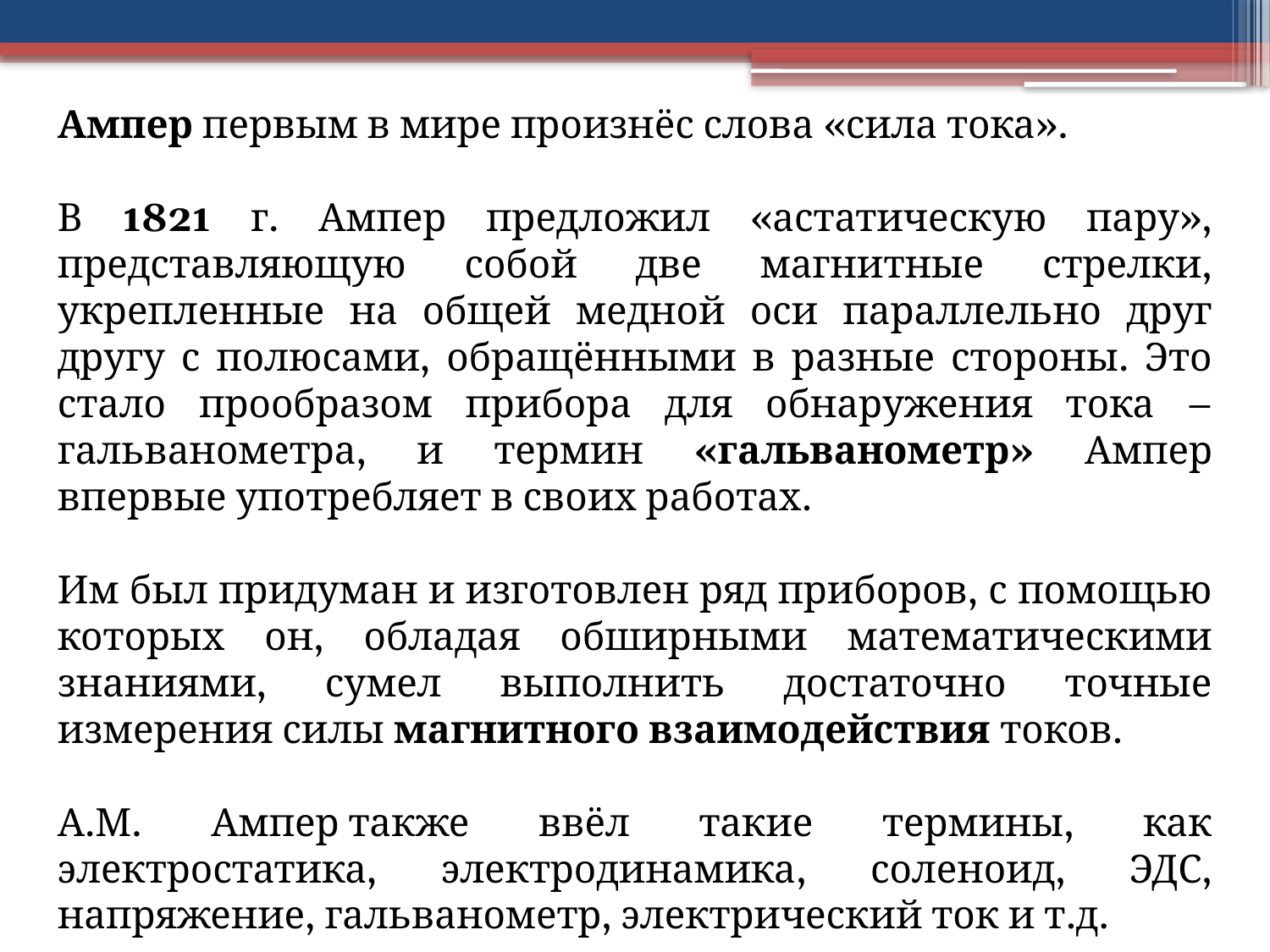

Ампер первым в мире произнёс слова «сила тока».

В 1821 г. Ампер предложил «астатическую пару», представляющую собой две магнитные стрелки, укрепленные на общей медной оси параллельно друг другу с полюсами, обращёнными в разные стороны. Это стало прообразом прибора для обнаружения тока – гальванометра, и термин «гальванометр» Ампер впервые употребляет в своих работах.
Им был придуман и изготовлен ряд приборов, с помощью которых он, обладая обширными математическими знаниями, сумел выполнить достаточно точные измерения силы магнитного взаимодействия токов.

А.М. Ампер также ввёл такие термины, как электростатика, электродинамика, соленоид, ЭДС, напряжение, гальванометр, электрический ток и т.д.